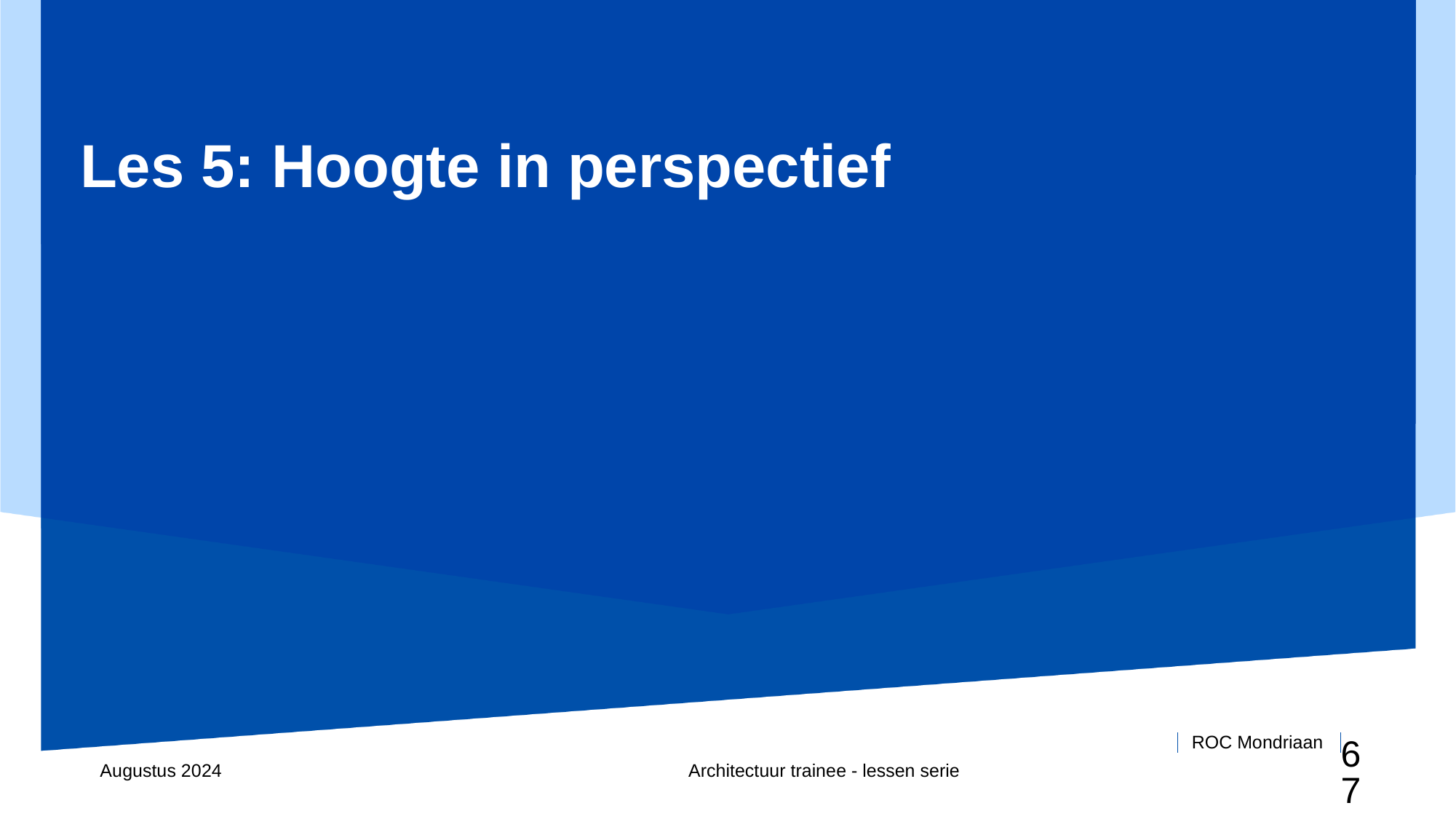

# Les 5: Hoogte in perspectief
67
Augustus 2024
Architectuur trainee - lessen serie
23 augustus 2022